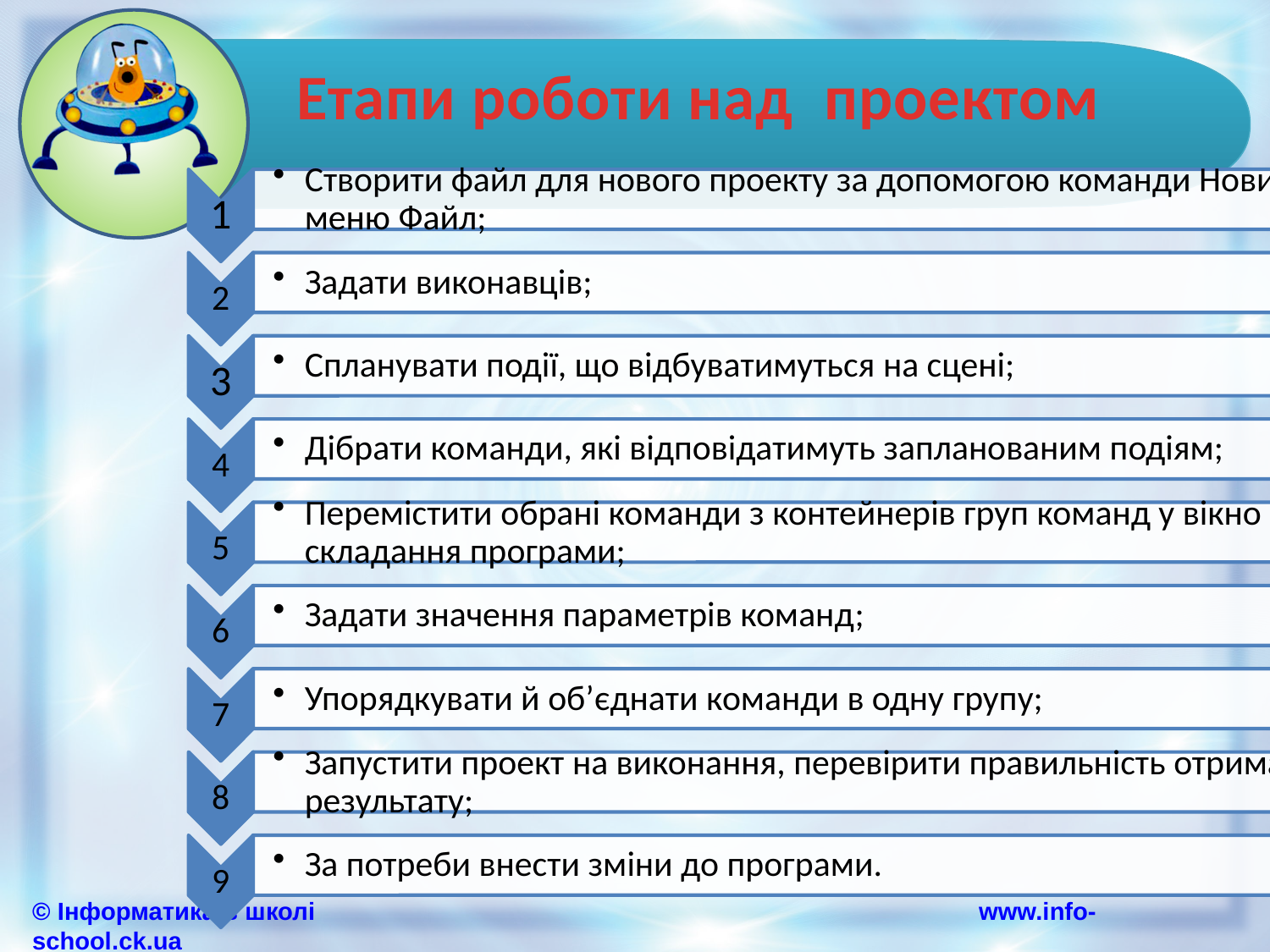

# Етапи роботи над  проектом
1
Створити файл для нового проекту за допомогою команди Новий із меню Файл;
2
Задати виконавців;
3
Спланувати події, що відбуватимуться на сцені;
4
Дібрати команди, які відповідатимуть запланованим подіям;
5
Перемістити обрані команди з контейнерів груп команд у вікно складання програми;
6
Задати значення параметрів команд;
7
Упорядкувати й об’єднати команди в одну групу;
8
Запустити проект на виконання, перевірити правильність отриманого результату;
9
За потреби внести зміни до програми.